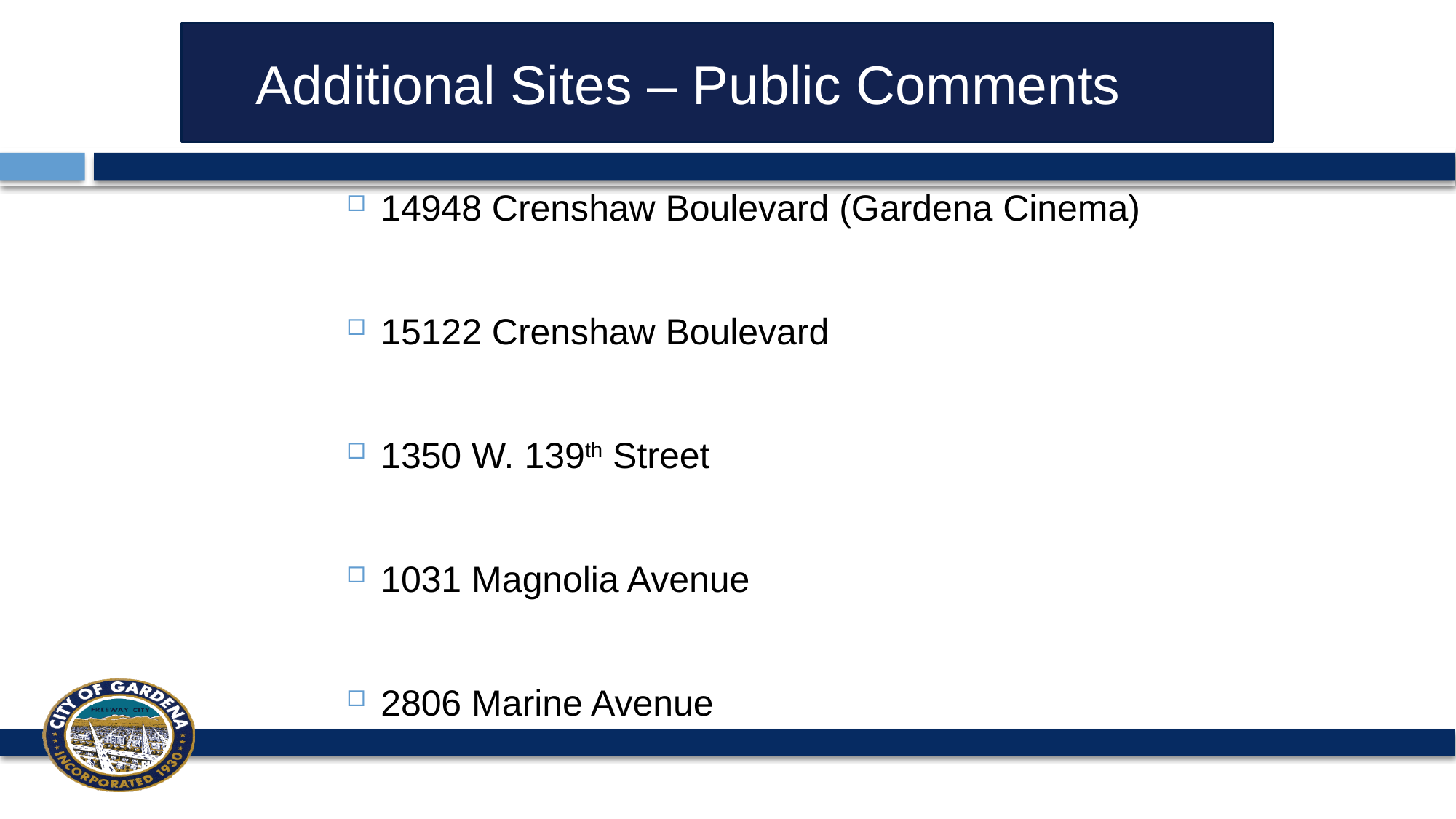

# Additional Sites – Public Comments
14948 Crenshaw Boulevard (Gardena Cinema)

15122 Crenshaw Boulevard

1350 W. 139th Street

1031 Magnolia Avenue

2806 Marine Avenue